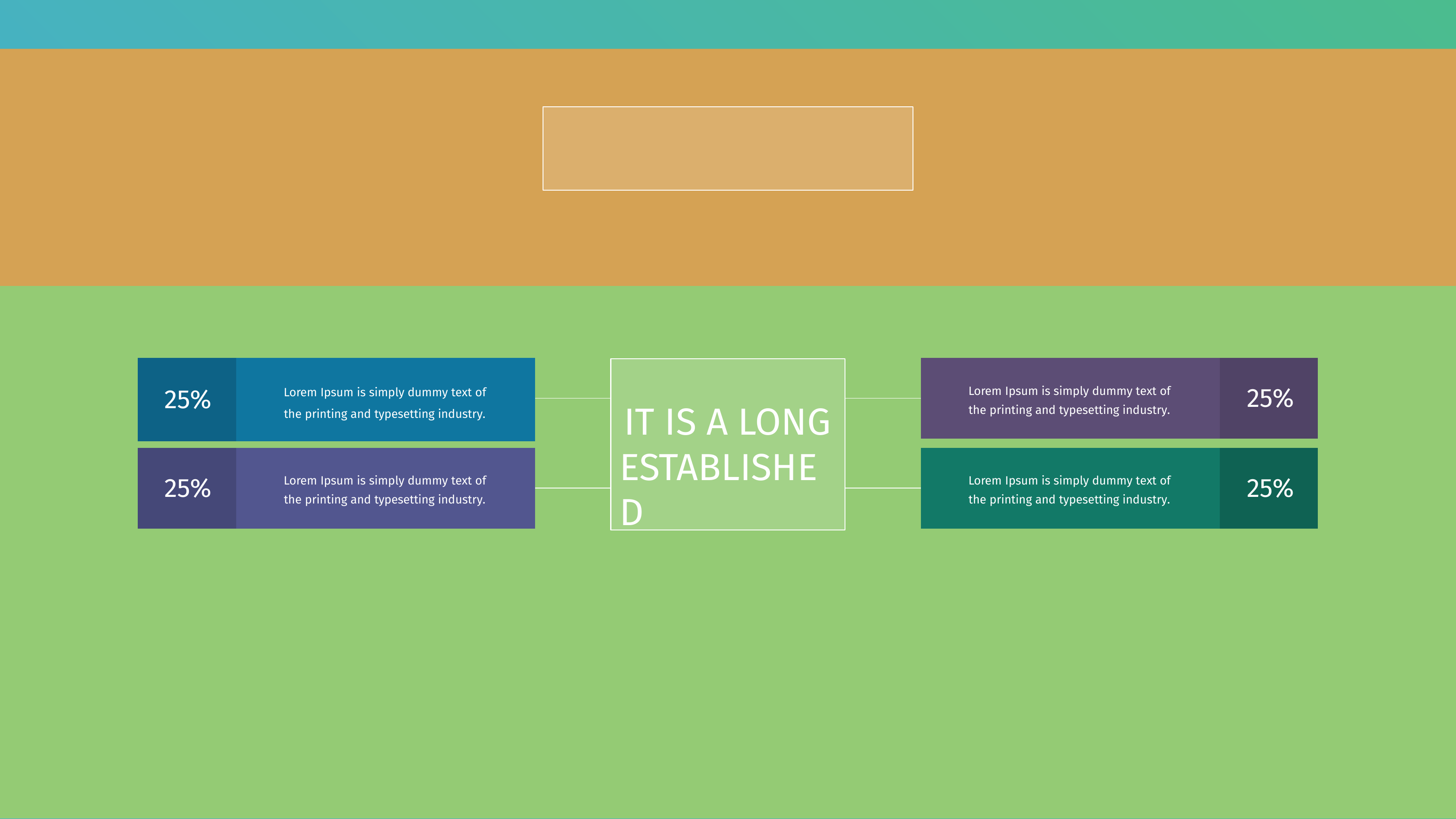

| 25% | Lorem Ipsum is simply dummy text of the printing and typesetting industry. |  |
| --- | --- | --- |
|  |  |  |
|  | Lorem Ipsum is simply dummy text of the printing and typesetting industry. | 25% |
| --- | --- | --- |
|  |  |  |

IT IS A LONG ESTABLISHED
| 25% | Lorem Ipsum is simply dummy text of the printing and typesetting industry. |  |
| --- | --- | --- |
|  |  |  |
|  | Lorem Ipsum is simply dummy text of the printing and typesetting industry. | 25% |
| --- | --- | --- |
|  |  |  |